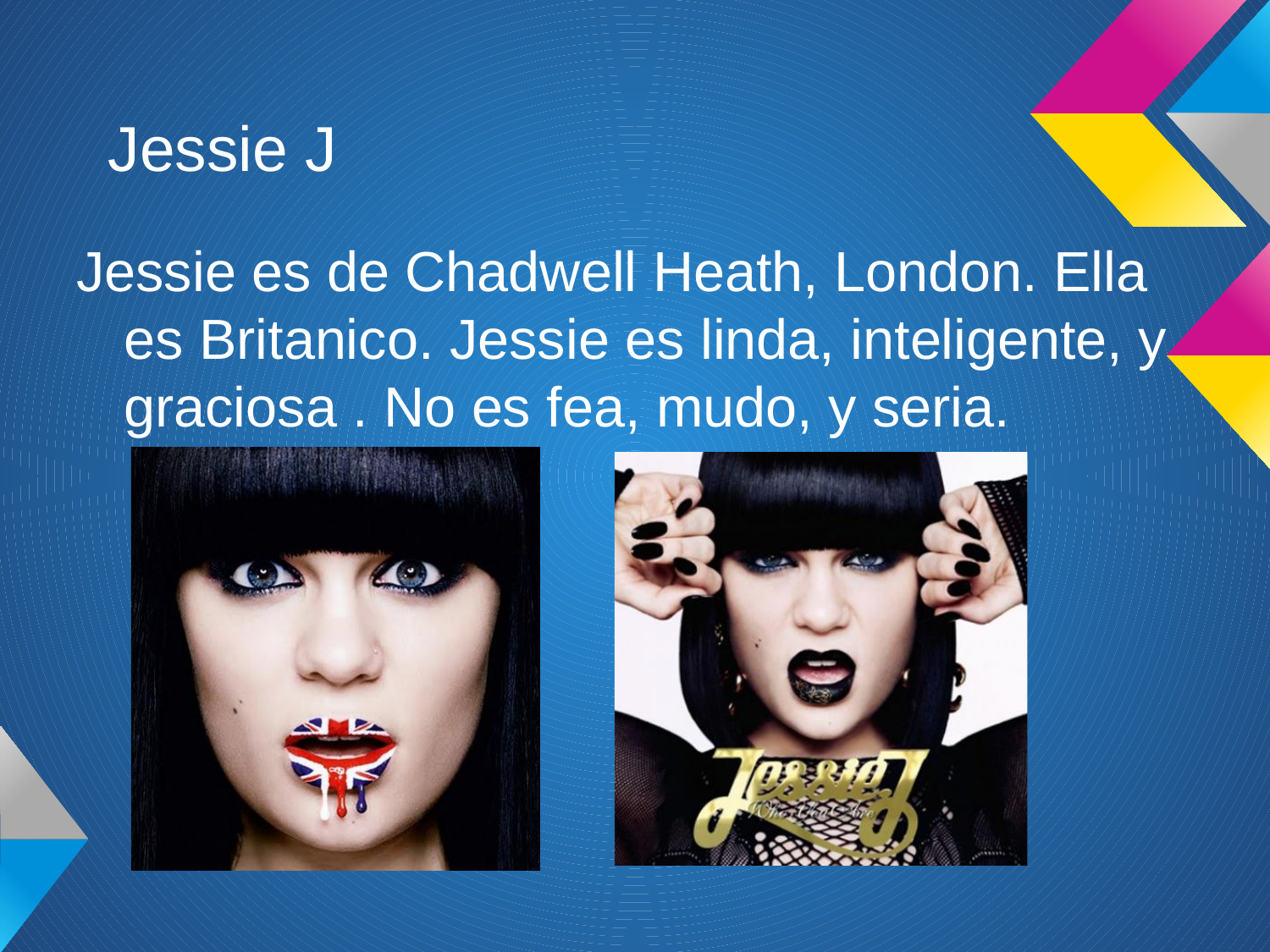

# Jessie J
Jessie es de Chadwell Heath, London. Ella es Britanico. Jessie es linda, inteligente, y graciosa . No es fea, mudo, y seria.